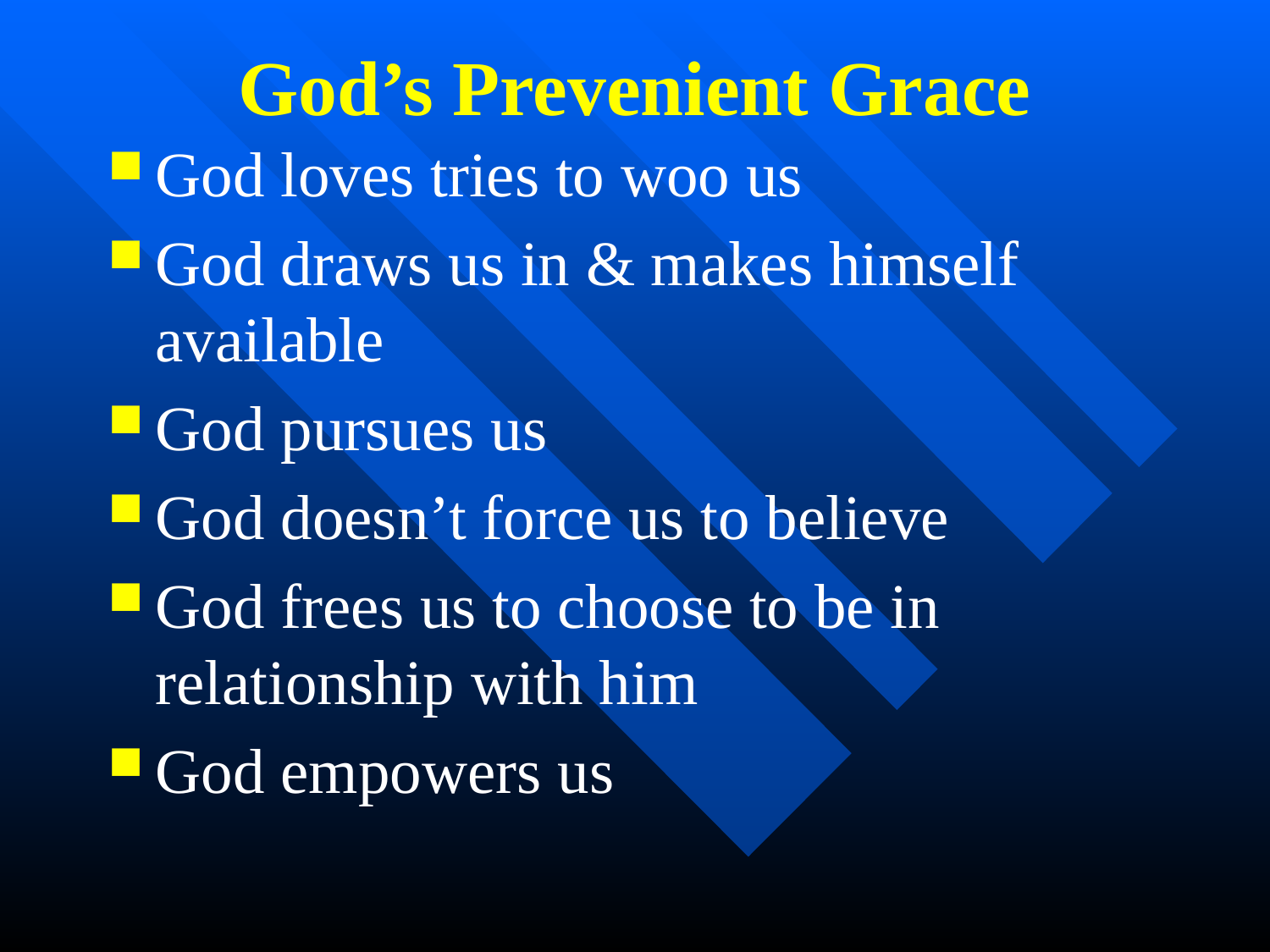

# God’s Prevenient Grace
God loves tries to woo us
God draws us in & makes himself available
God pursues us
God doesn’t force us to believe
God frees us to choose to be in relationship with him
God empowers us